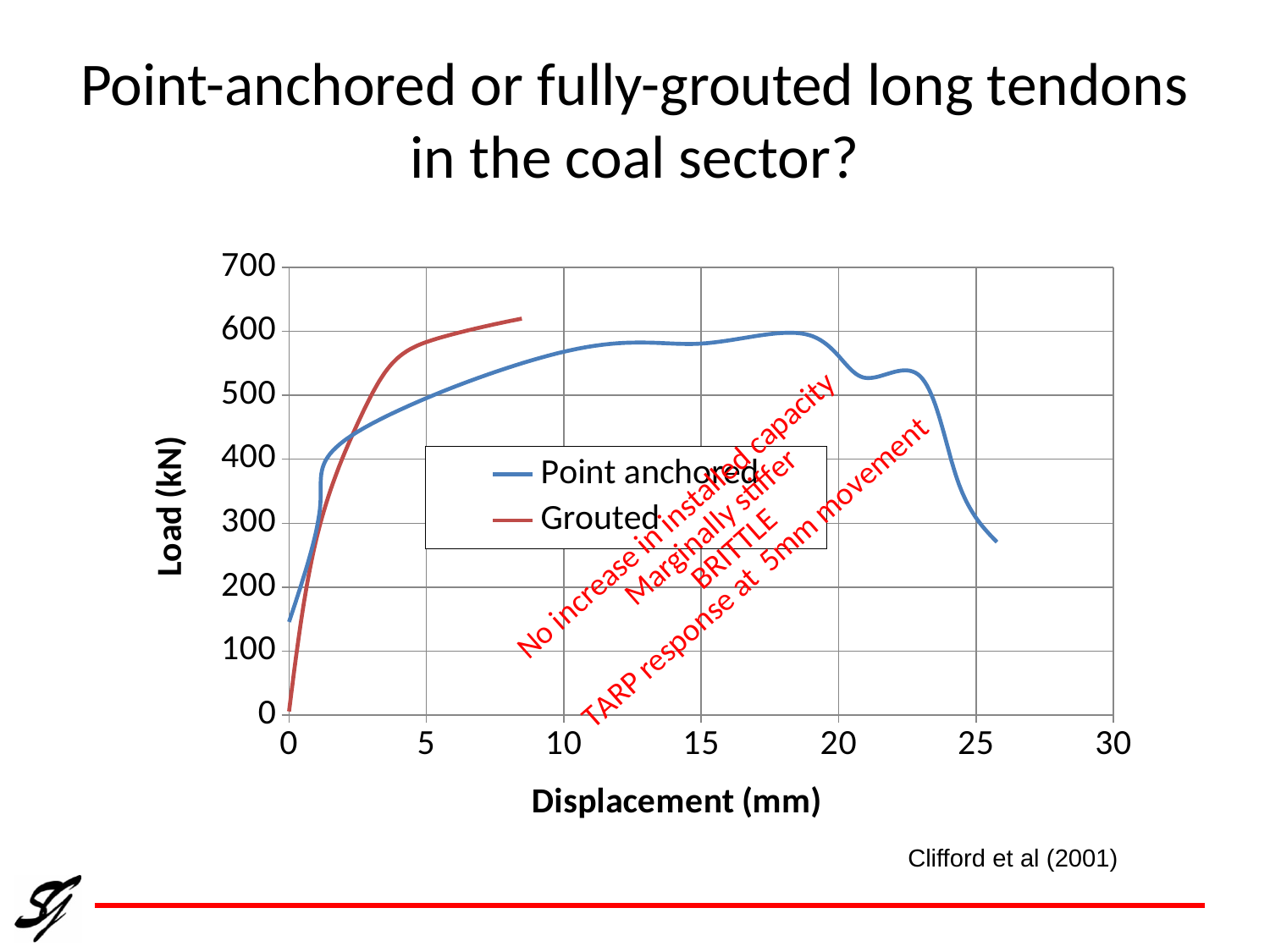

# Point-anchored or fully-grouted long tendons in the coal sector?

### Chart

| Category |  |  |
|---|---|---|
Clifford et al (2001)